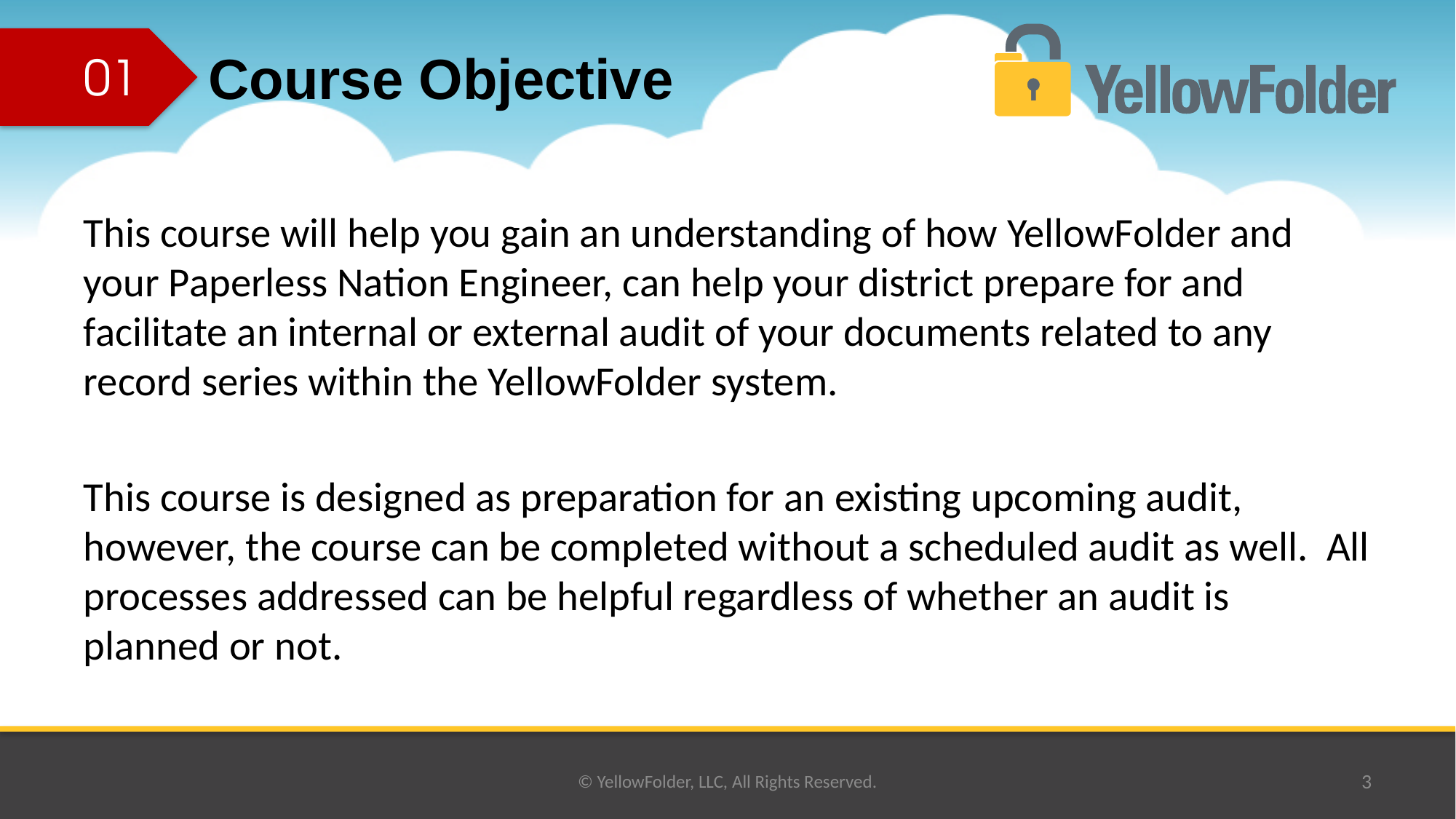

# Course Objective
01
This course will help you gain an understanding of how YellowFolder and your Paperless Nation Engineer, can help your district prepare for and facilitate an internal or external audit of your documents related to any record series within the YellowFolder system.

This course is designed as preparation for an existing upcoming audit, however, the course can be completed without a scheduled audit as well.  All processes addressed can be helpful regardless of whether an audit is planned or not.

© YellowFolder, LLC, All Rights Reserved.
3